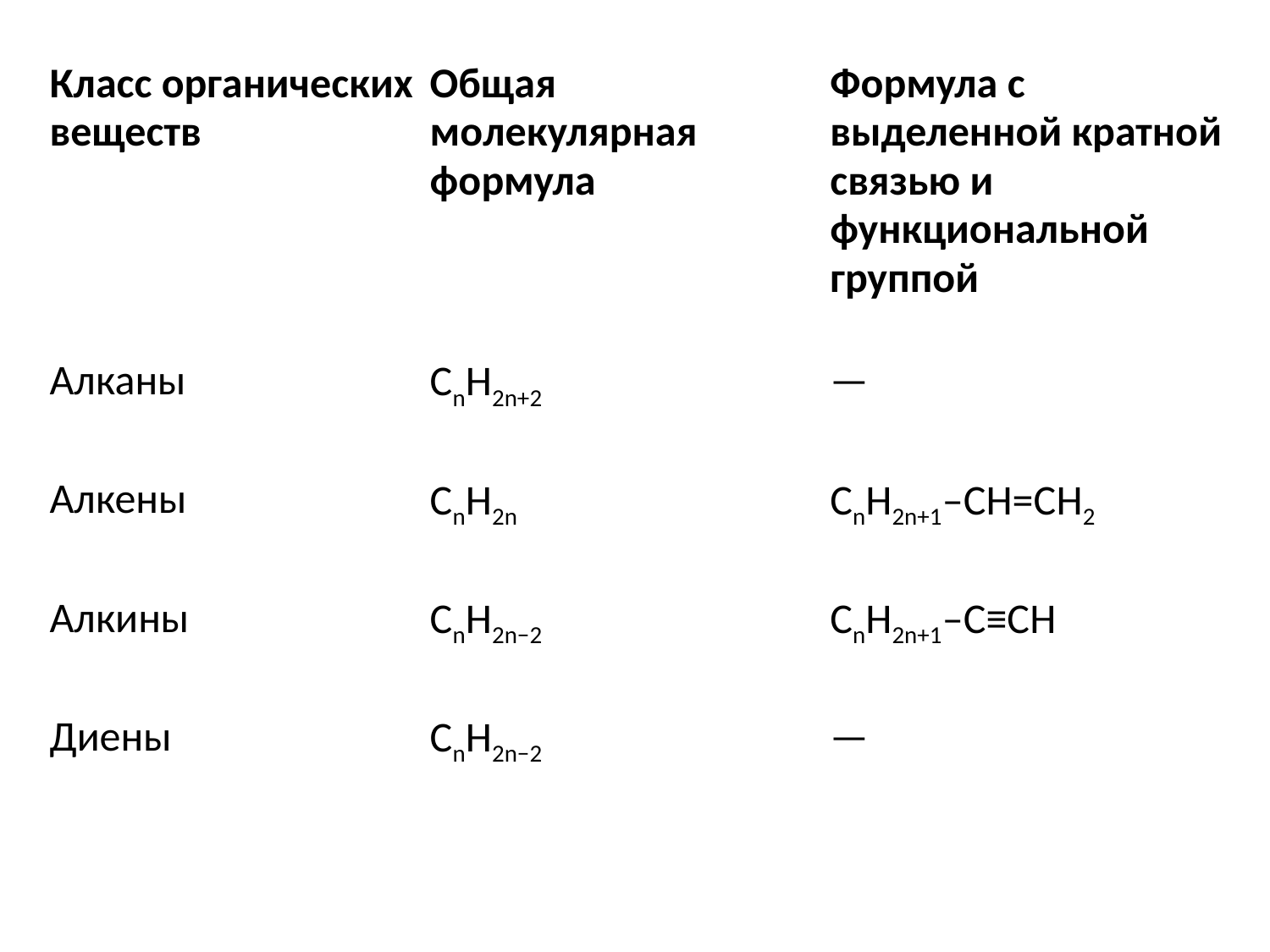

| Класс органических веществ | Общая молекулярная формула | Формула с выделенной кратной связью и функциональной группой |
| --- | --- | --- |
| Алканы | CnH2n+2 | — |
| Алкены | CnH2n | CnH2n+1–CH=CH2 |
| Алкины | CnH2n−2 | CnH2n+1–C≡CH |
| Диены | CnH2n−2 | — |